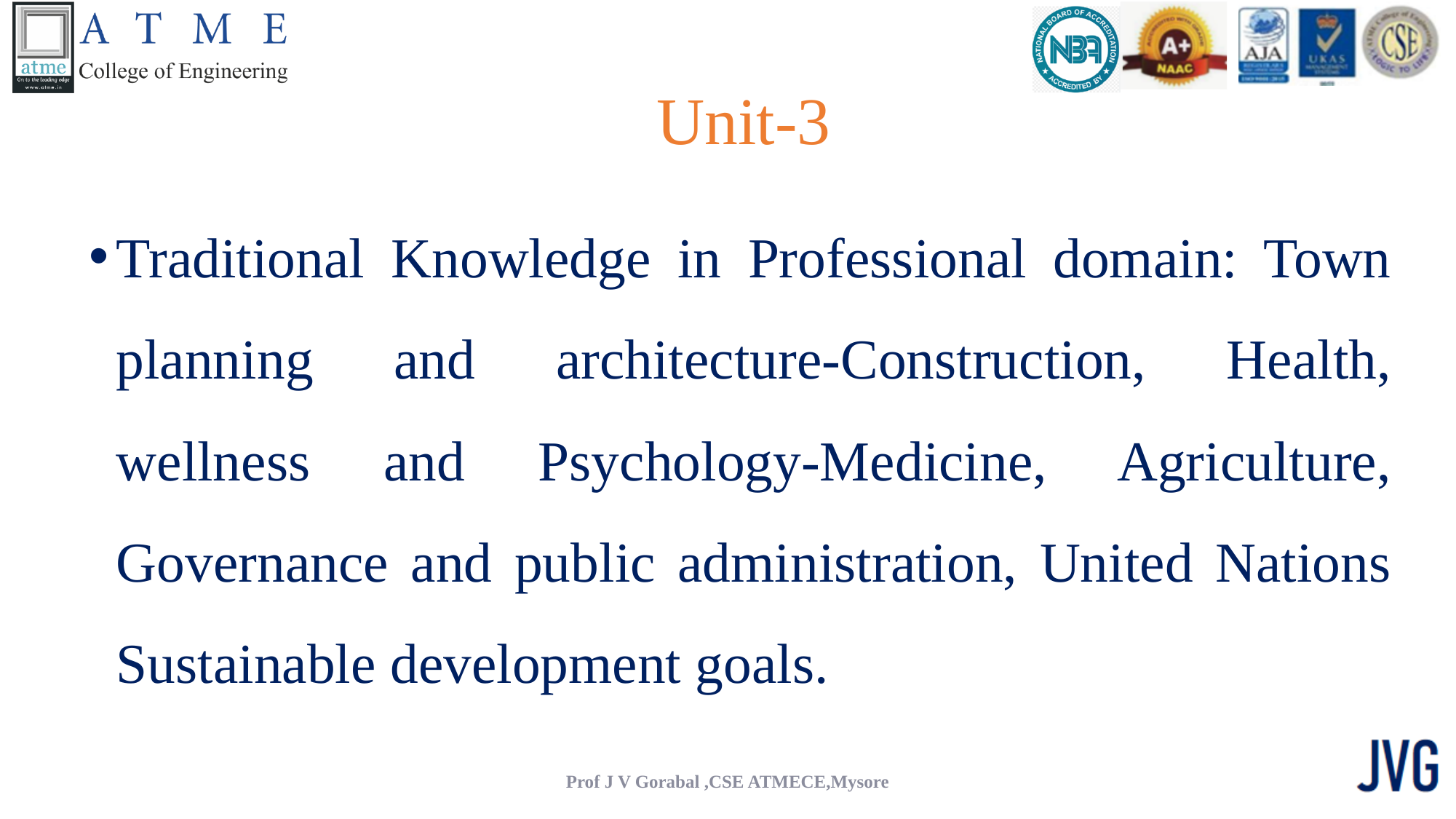

# Unit-3
Traditional Knowledge in Professional domain: Town planning and architecture-Construction, Health, wellness and Psychology-Medicine, Agriculture, Governance and public administration, United Nations Sustainable development goals.

Prof J V Gorabal ,CSE ATMECE,Mysore